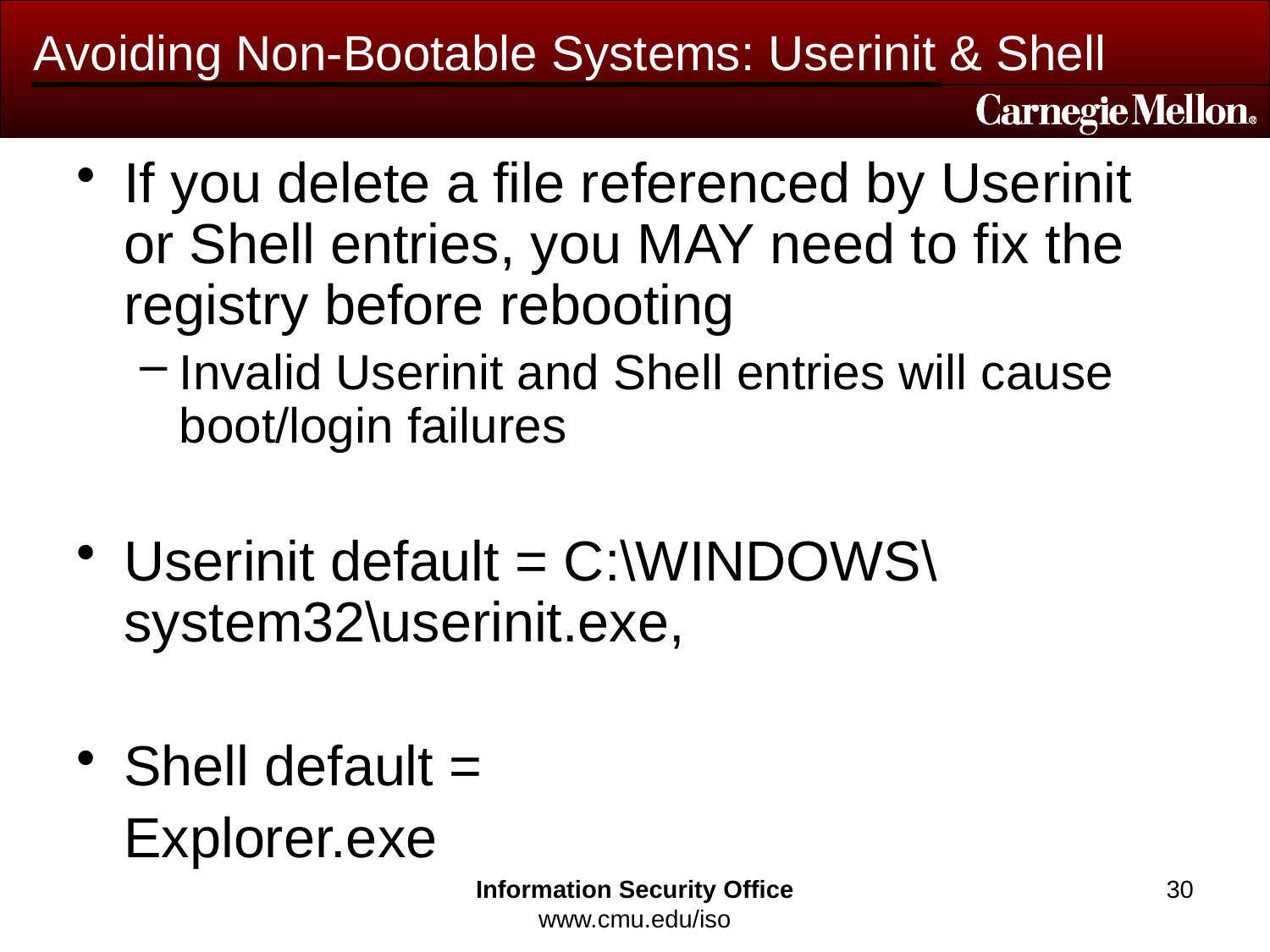

# Avoiding Non-Bootable Systems: Userinit & Shell
If you delete a file referenced by Userinit or Shell entries, you MAY need to fix the registry before rebooting
Invalid Userinit and Shell entries will cause boot/login failures

Userinit default = C:\WINDOWS\system32\userinit.exe,

Shell default =
	Explorer.exe
Information Security Office
www.cmu.edu/iso

30